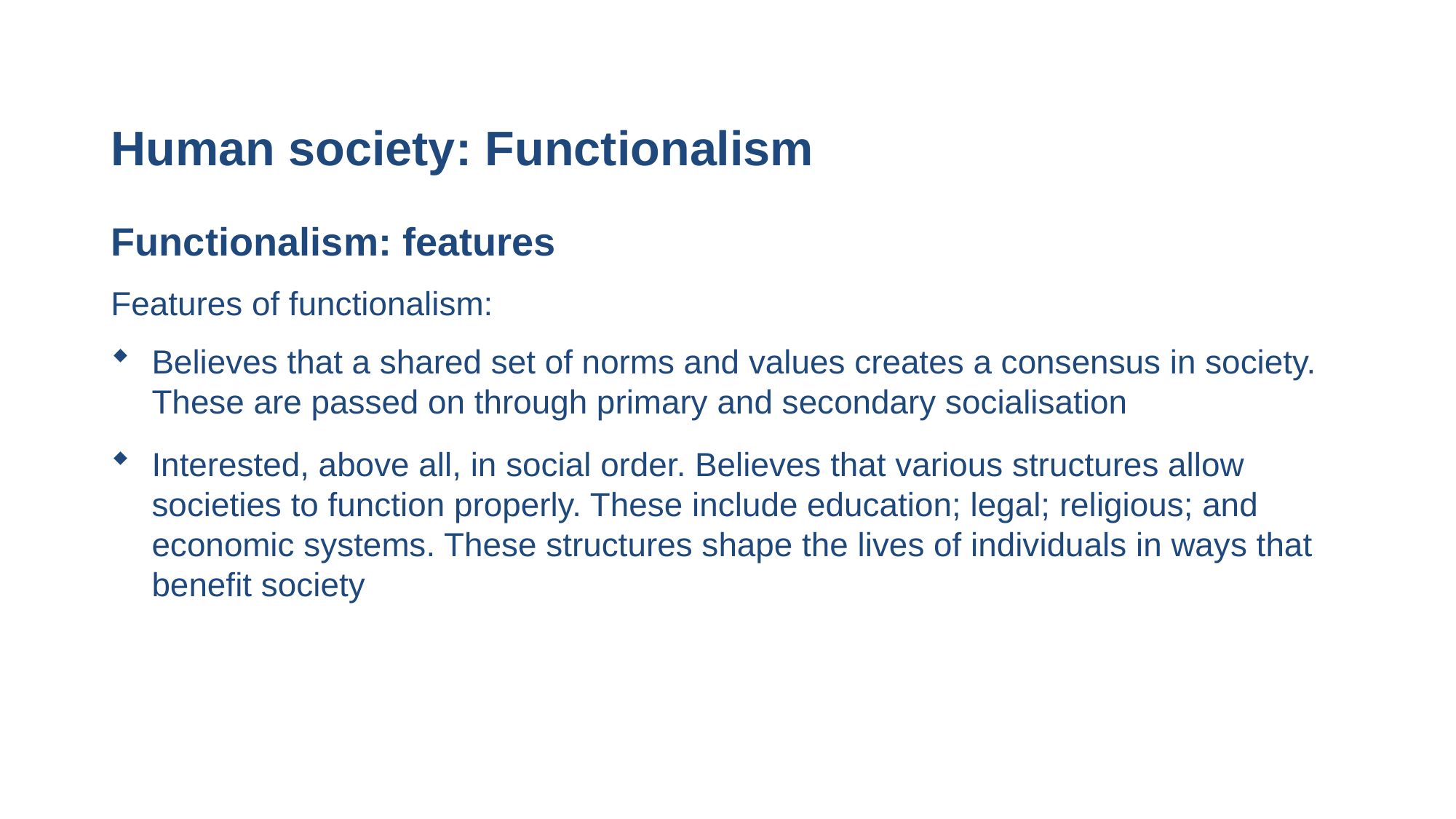

# Human society: Functionalism
Functionalism: features
Features of functionalism:
Believes that a shared set of norms and values creates a consensus in society. These are passed on through primary and secondary socialisation
Interested, above all, in social order. Believes that various structures allow societies to function properly. These include education; legal; religious; and economic systems. These structures shape the lives of individuals in ways that benefit society